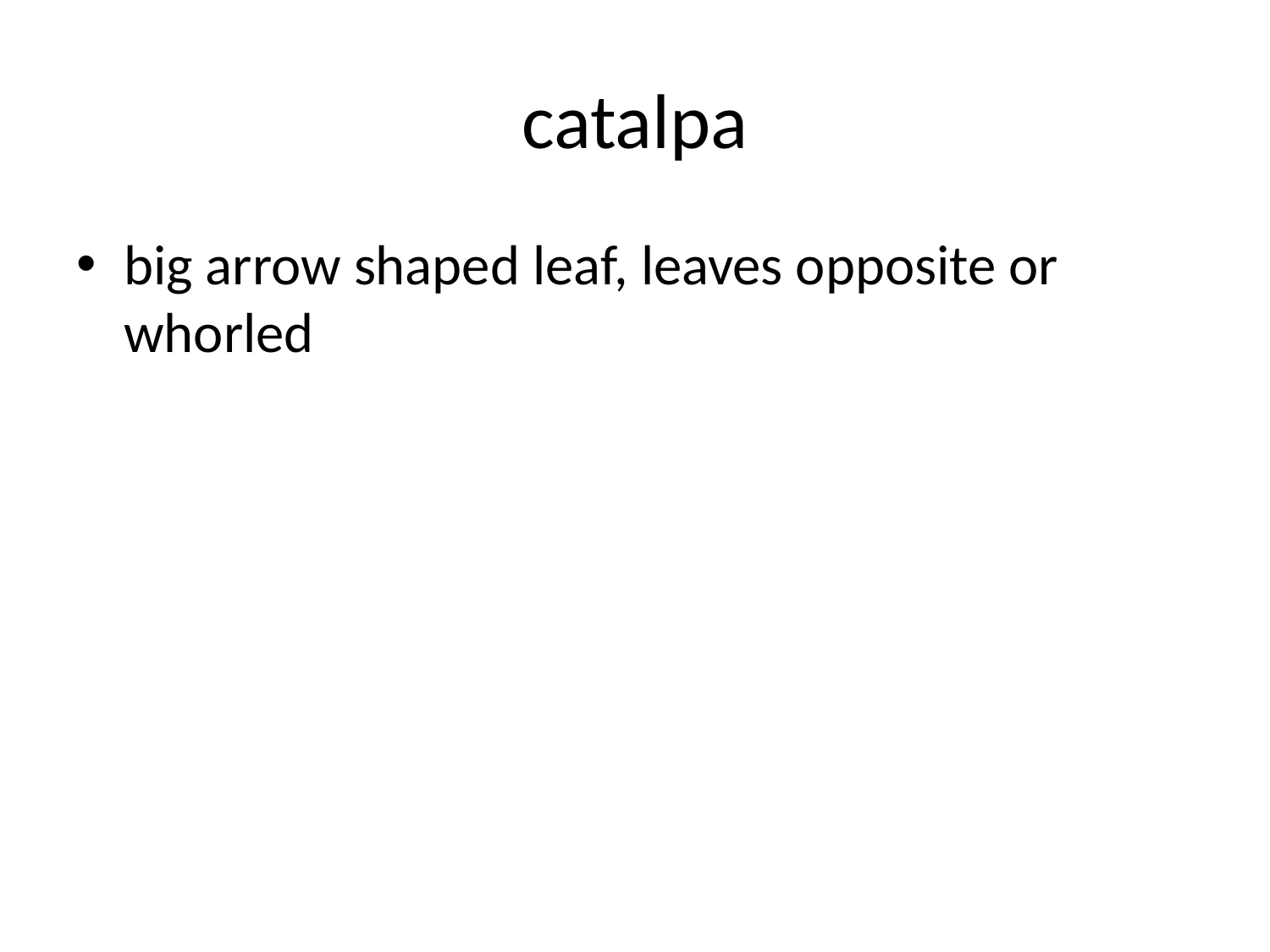

# catalpa
big arrow shaped leaf, leaves opposite or whorled